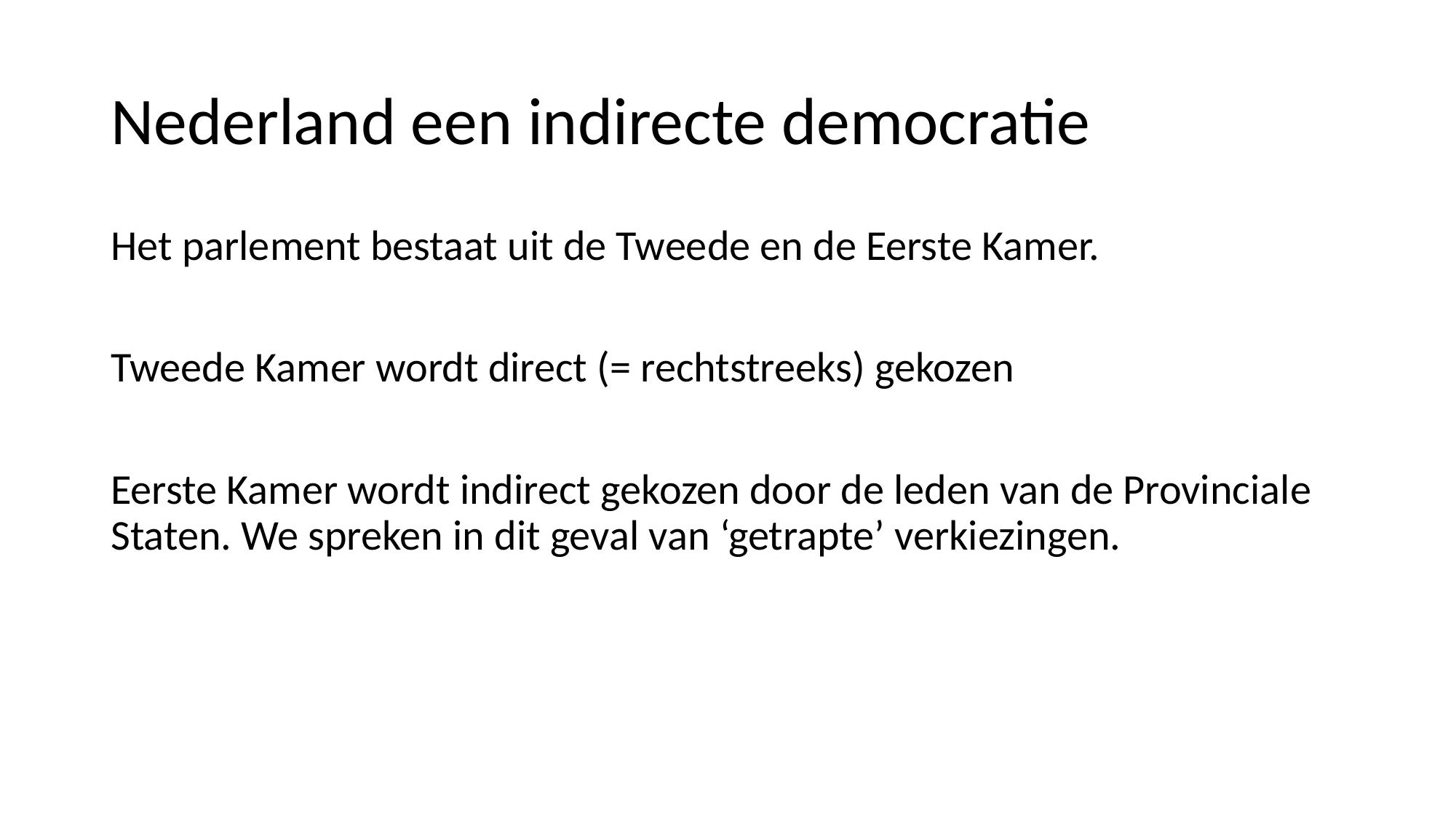

# Nederland een indirecte democratie
Het parlement bestaat uit de Tweede en de Eerste Kamer.

Tweede Kamer wordt direct (= rechtstreeks) gekozen

Eerste Kamer wordt indirect gekozen door de leden van de Provinciale Staten. We spreken in dit geval van ‘getrapte’ verkiezingen.